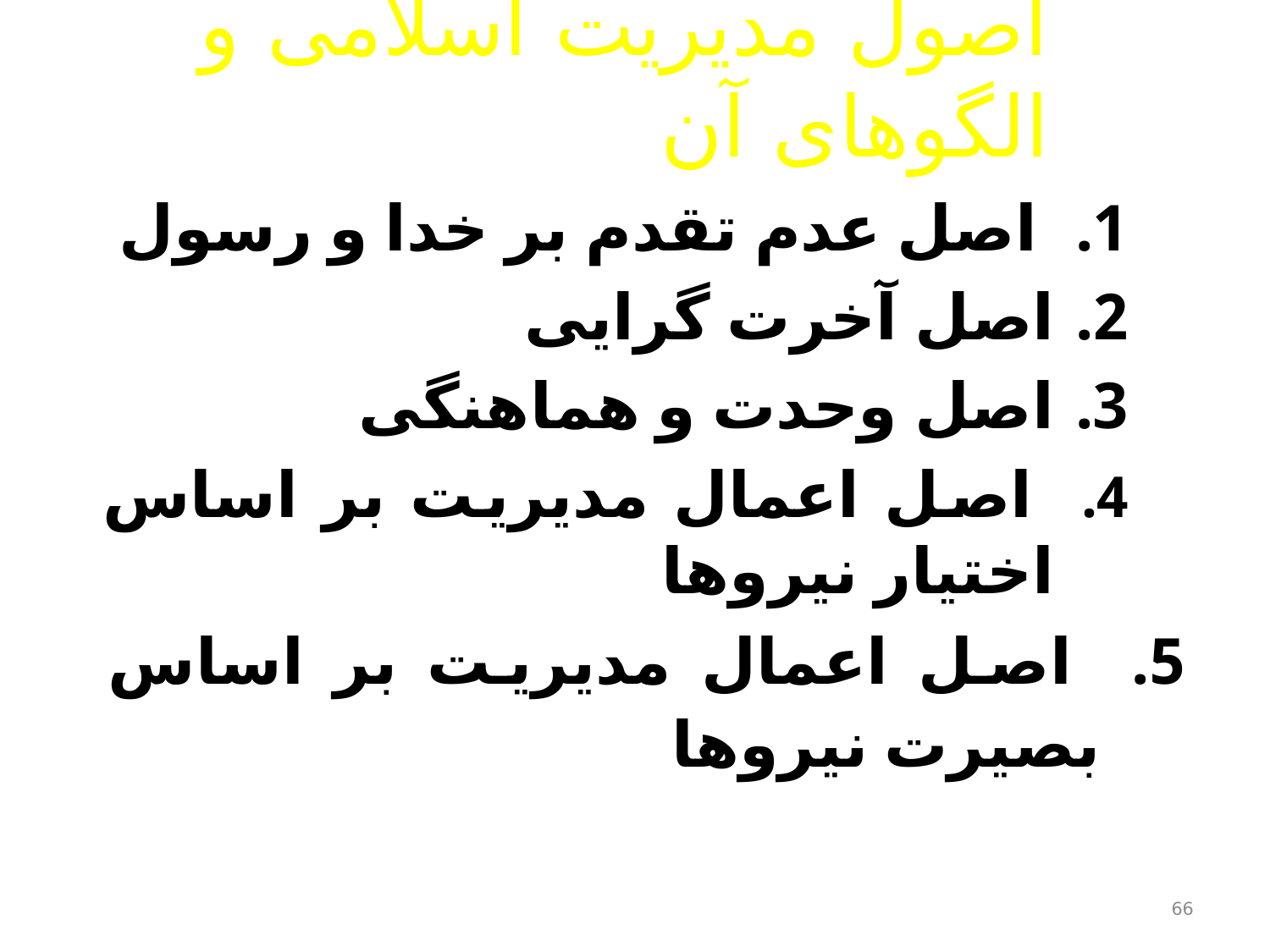

اصول مدیریت اسلامی و الگوهای آن
 اصل عدم تقدم بر خدا و رسول
اصل آخرت گرایی
اصل وحدت و هماهنگی
 اصل اعمال مدیریت بر اساس اختیار نیروها
5.  اصل اعمال مدیریت بر اساس بصیرت نیروها
66